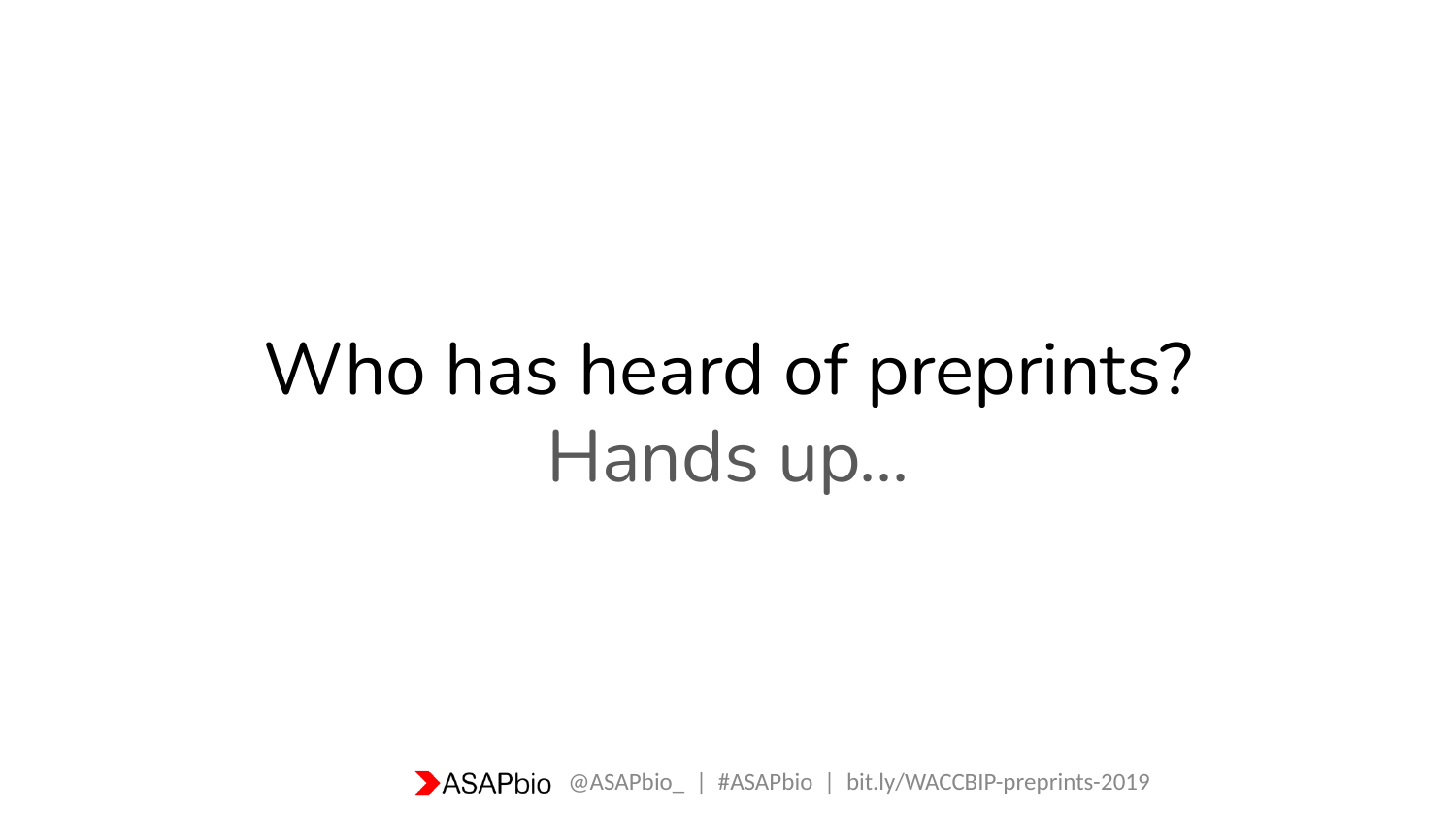

# Who has heard of preprints?
Hands up...